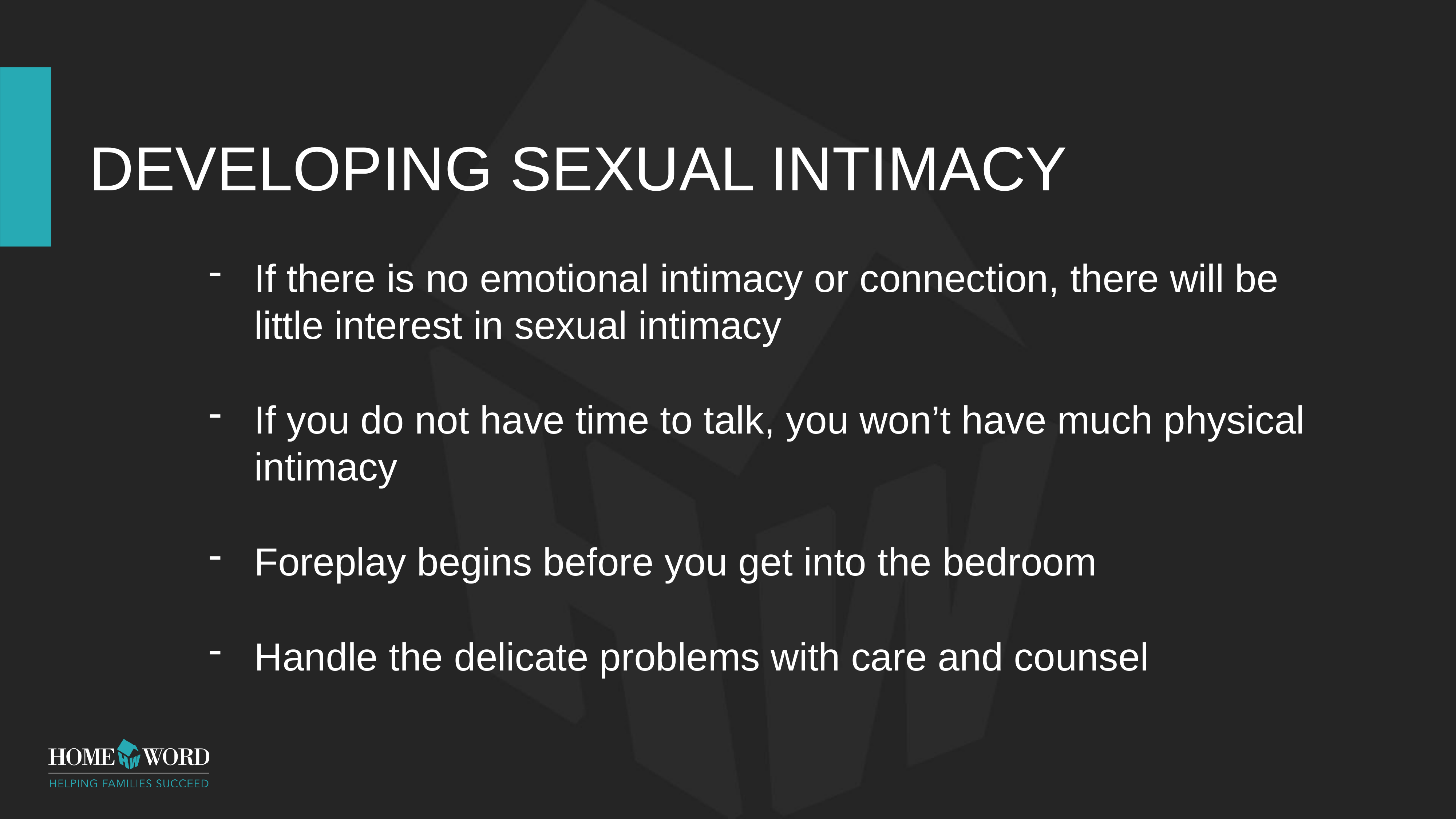

# Developing Sexual Intimacy
If there is no emotional intimacy or connection, there will be little interest in sexual intimacy
If you do not have time to talk, you won’t have much physical intimacy
Foreplay begins before you get into the bedroom
Handle the delicate problems with care and counsel